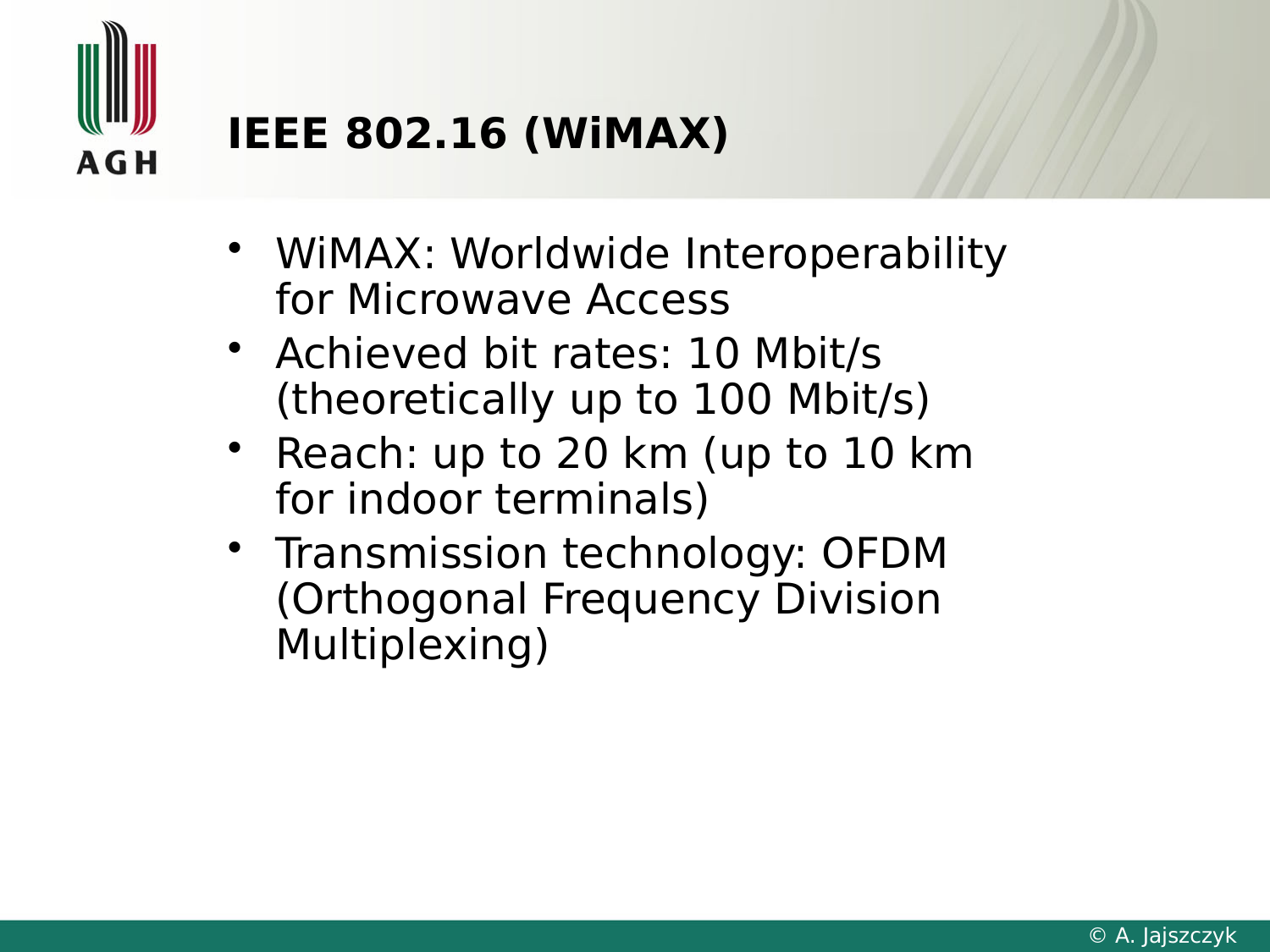

# IEEE 802.16 (WiMAX)
WiMAX: Worldwide Interoperability
for Microwave Access
Achieved bit rates: 10 Mbit/s
(theoretically up to 100 Mbit/s)
Reach: up to 20 km (up to 10 km
for indoor terminals)
Transmission technology: OFDM (Orthogonal Frequency Division Multiplexing)